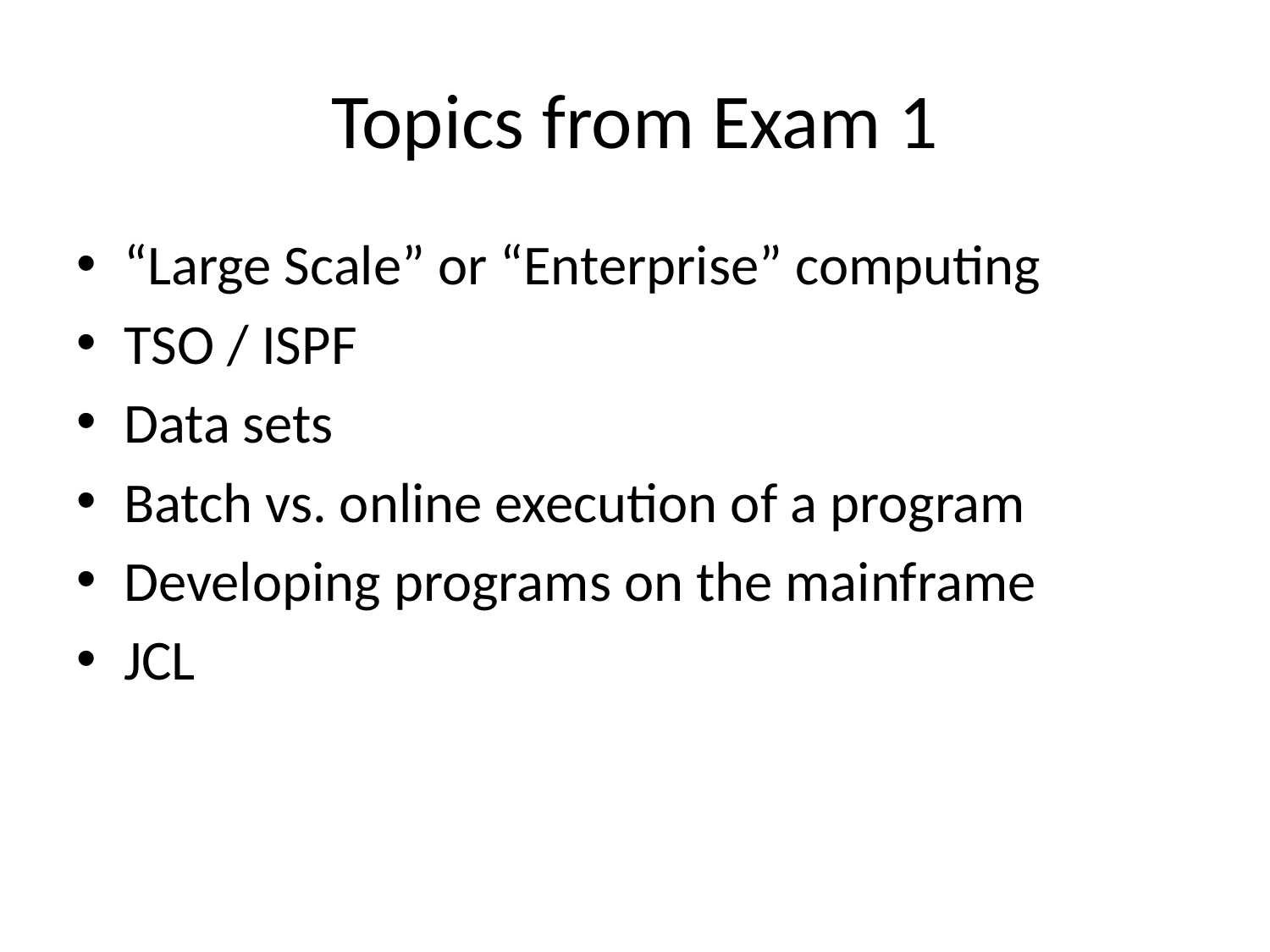

# Topics from Exam 1
“Large Scale” or “Enterprise” computing
TSO / ISPF
Data sets
Batch vs. online execution of a program
Developing programs on the mainframe
JCL